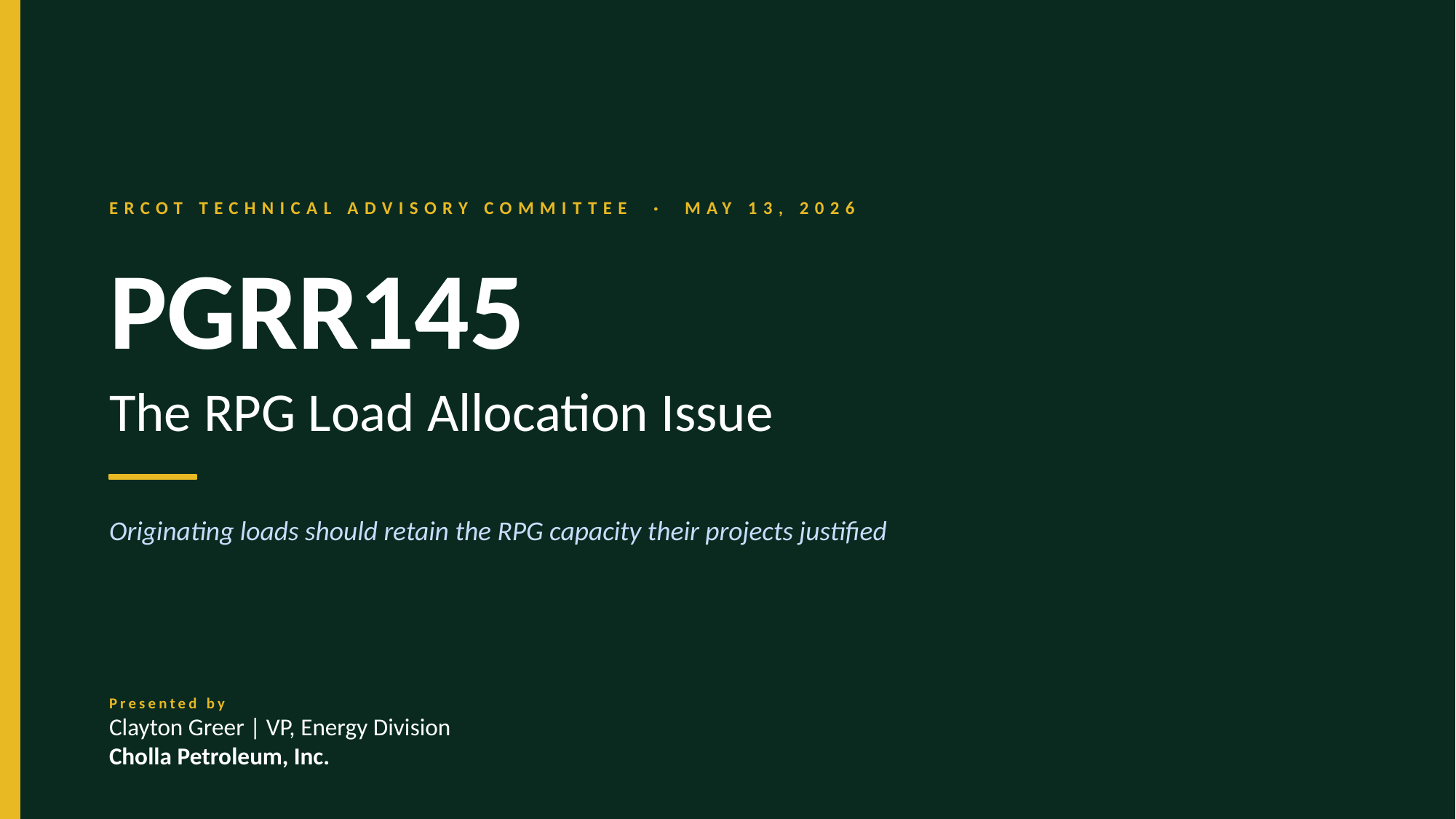

ERCOT TECHNICAL ADVISORY COMMITTEE  ·  MAY 13, 2026
PGRR145
The RPG Load Allocation Issue

Originating loads should retain the RPG capacity their projects justified
Presented by
Clayton Greer | VP, Energy Division
Cholla Petroleum, Inc.